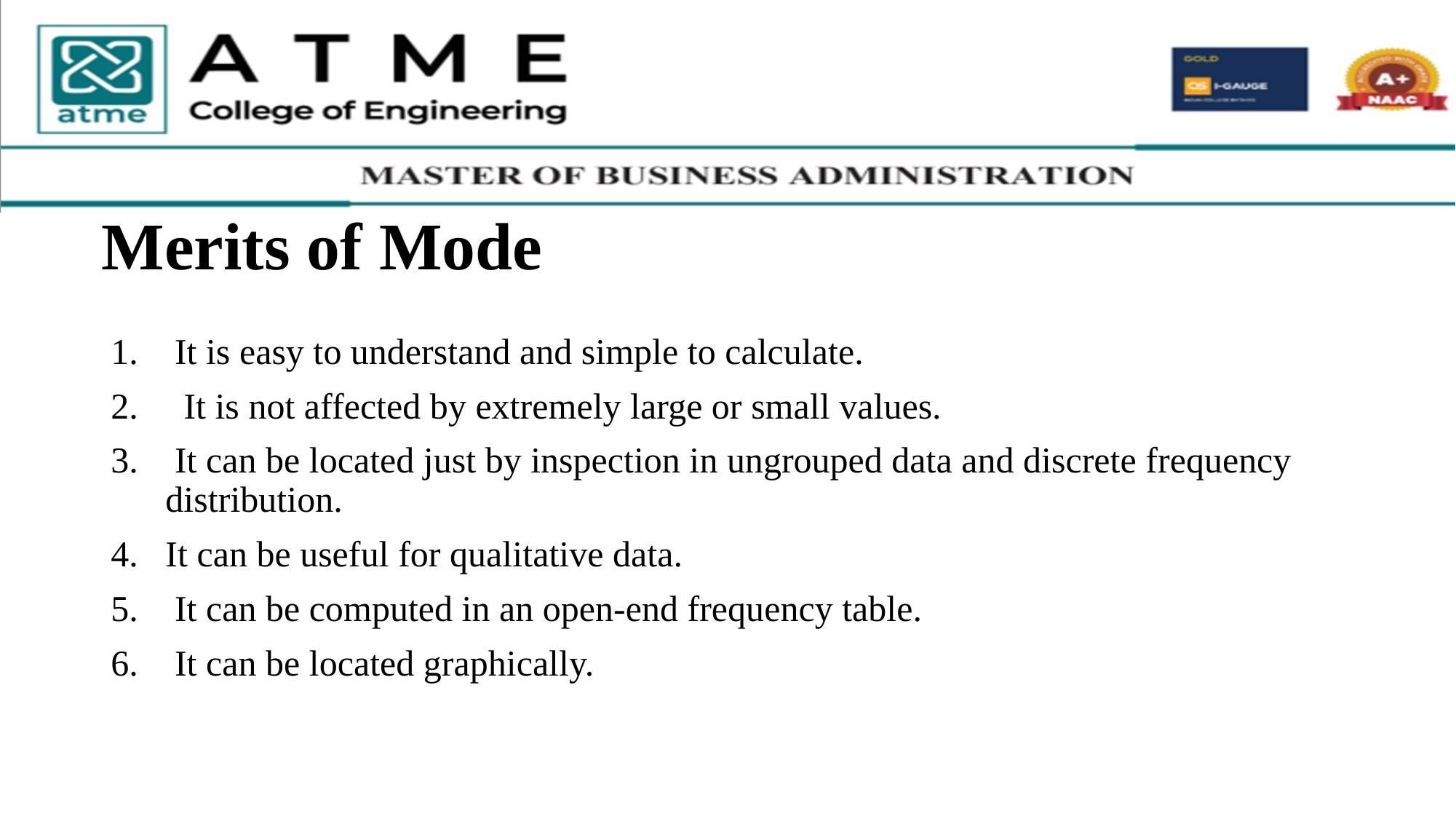

# Merits of Mode
 It is easy to understand and simple to calculate.
  It is not affected by extremely large or small values.
 It can be located just by inspection in ungrouped data and discrete frequency distribution.
It can be useful for qualitative data.
 It can be computed in an open-end frequency table.
 It can be located graphically.